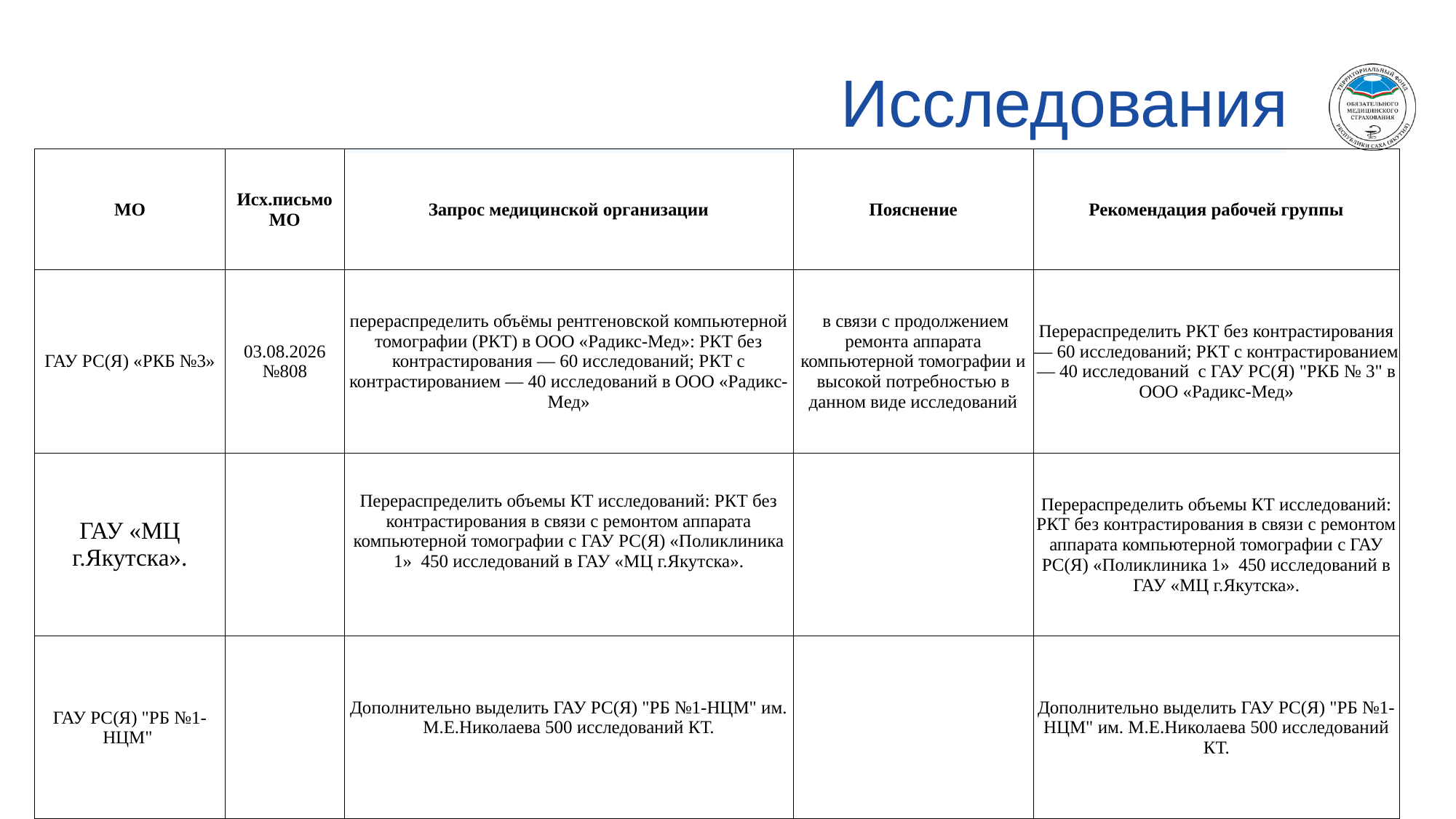

# Исследования
| МО | Исх.письмо МО | Запрос медицинской организации | Пояснение | Рекомендация рабочей группы |
| --- | --- | --- | --- | --- |
| ГАУ РС(Я) «РКБ №3» | 03.08.2026 №808 | перераспределить объёмы рентгеновской компьютерной томографии (РКТ) в ООО «Радикс-Мед»: РКТ без контрастирования — 60 исследований; РКТ с контрастированием — 40 исследований в ООО «Радикс-Мед» | в связи с продолжением ремонта аппарата компьютерной томографии и высокой потребностью в данном виде исследований | Перераспределить РКТ без контрастирования — 60 исследований; РКТ с контрастированием — 40 исследований с ГАУ РС(Я) "РКБ № 3" в ООО «Радикс-Мед» |
| ГАУ «МЦ г.Якутска». |  | Перераспределить объемы КТ исследований: РКТ без контрастирования в связи с ремонтом аппарата компьютерной томографии с ГАУ РС(Я) «Поликлиника 1» 450 исследований в ГАУ «МЦ г.Якутска». |  | Перераспределить объемы КТ исследований: РКТ без контрастирования в связи с ремонтом аппарата компьютерной томографии с ГАУ РС(Я) «Поликлиника 1» 450 исследований в ГАУ «МЦ г.Якутска». |
| ГАУ РС(Я) "РБ №1-НЦМ" |  | Дополнительно выделить ГАУ РС(Я) "РБ №1-НЦМ" им. М.Е.Николаева 500 исследований КТ. |  | Дополнительно выделить ГАУ РС(Я) "РБ №1-НЦМ" им. М.Е.Николаева 500 исследований КТ. |